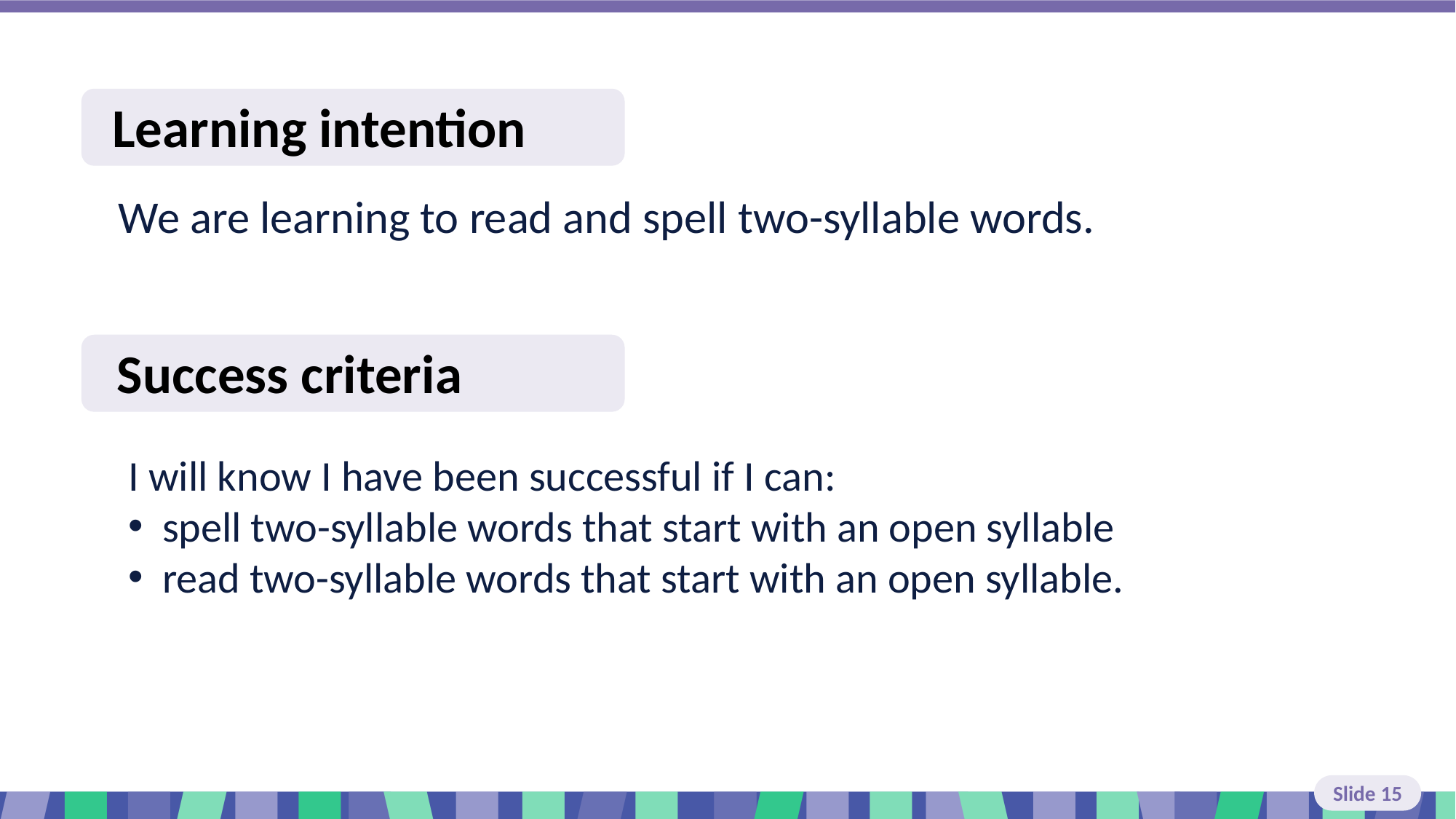

Slide 15 Learning intention and success criteria
I will know I have been successful if I can:
spell two-syllable words that start with an open syllable
read two-syllable words that start with an open syllable.